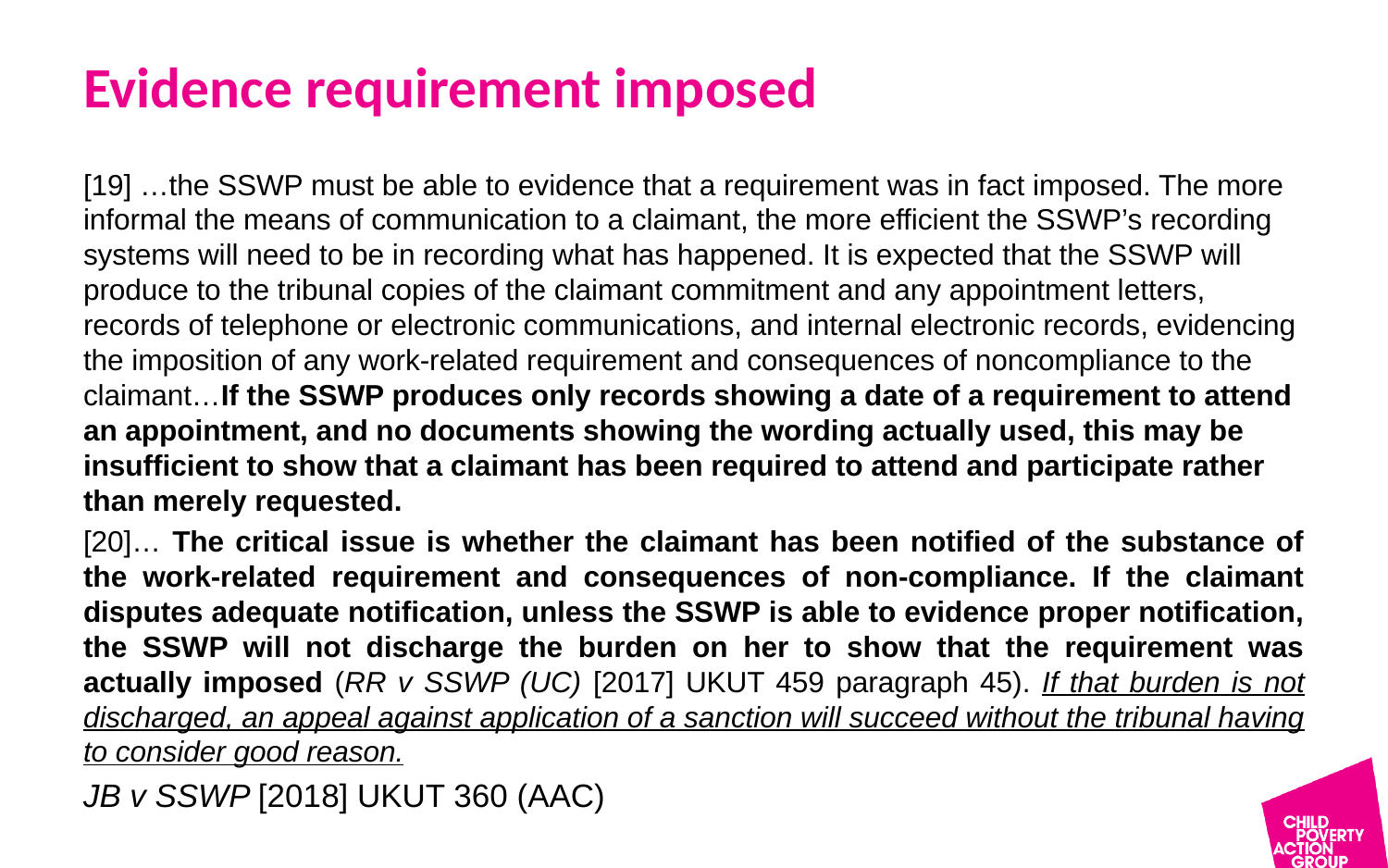

# Evidence requirement imposed
[19] …the SSWP must be able to evidence that a requirement was in fact imposed. The more informal the means of communication to a claimant, the more efficient the SSWP’s recording systems will need to be in recording what has happened. It is expected that the SSWP will produce to the tribunal copies of the claimant commitment and any appointment letters, records of telephone or electronic communications, and internal electronic records, evidencing the imposition of any work-related requirement and consequences of noncompliance to the claimant…If the SSWP produces only records showing a date of a requirement to attend an appointment, and no documents showing the wording actually used, this may be insufficient to show that a claimant has been required to attend and participate rather than merely requested.
[20]… The critical issue is whether the claimant has been notified of the substance of the work-related requirement and consequences of non-compliance. If the claimant disputes adequate notification, unless the SSWP is able to evidence proper notification, the SSWP will not discharge the burden on her to show that the requirement was actually imposed (RR v SSWP (UC) [2017] UKUT 459 paragraph 45). If that burden is not discharged, an appeal against application of a sanction will succeed without the tribunal having to consider good reason.
JB v SSWP [2018] UKUT 360 (AAC)